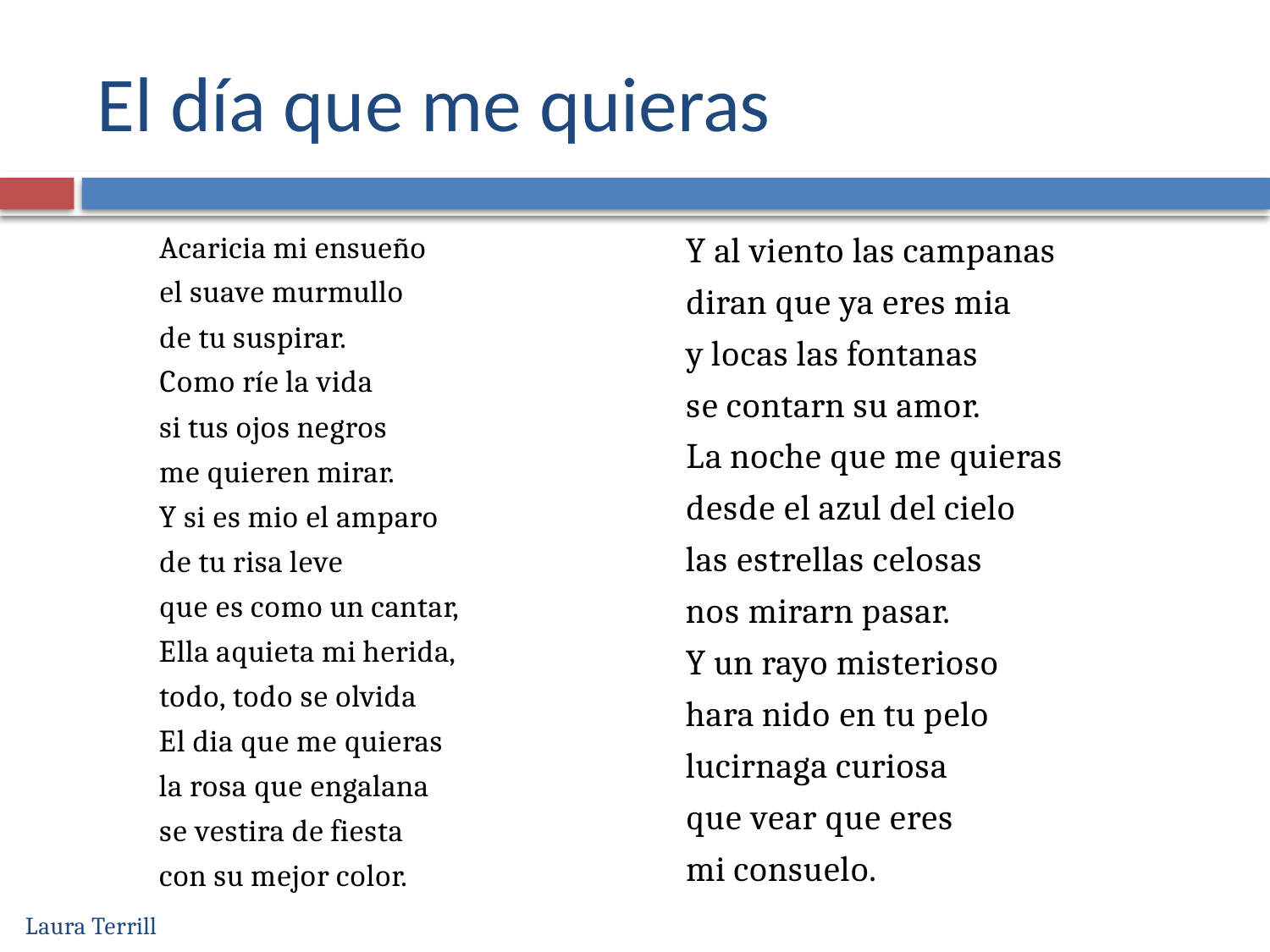

# El día que me quieras
Acaricia mi ensueño
el suave murmullo
de tu suspirar.
Como ríe la vida
si tus ojos negros
me quieren mirar.
Y si es mio el amparo
de tu risa leve
que es como un cantar,
Ella aquieta mi herida,
todo, todo se olvida
El dia que me quieras
la rosa que engalana
se vestira de fiesta
con su mejor color.

Y al viento las campanas
diran que ya eres mia
y locas las fontanas
se contarn su amor.
La noche que me quieras
desde el azul del cielo
las estrellas celosas
nos mirarn pasar.
Y un rayo misterioso
hara nido en tu pelo
lucirnaga curiosa
que vear que eres
mi consuelo.

Laura Terrill